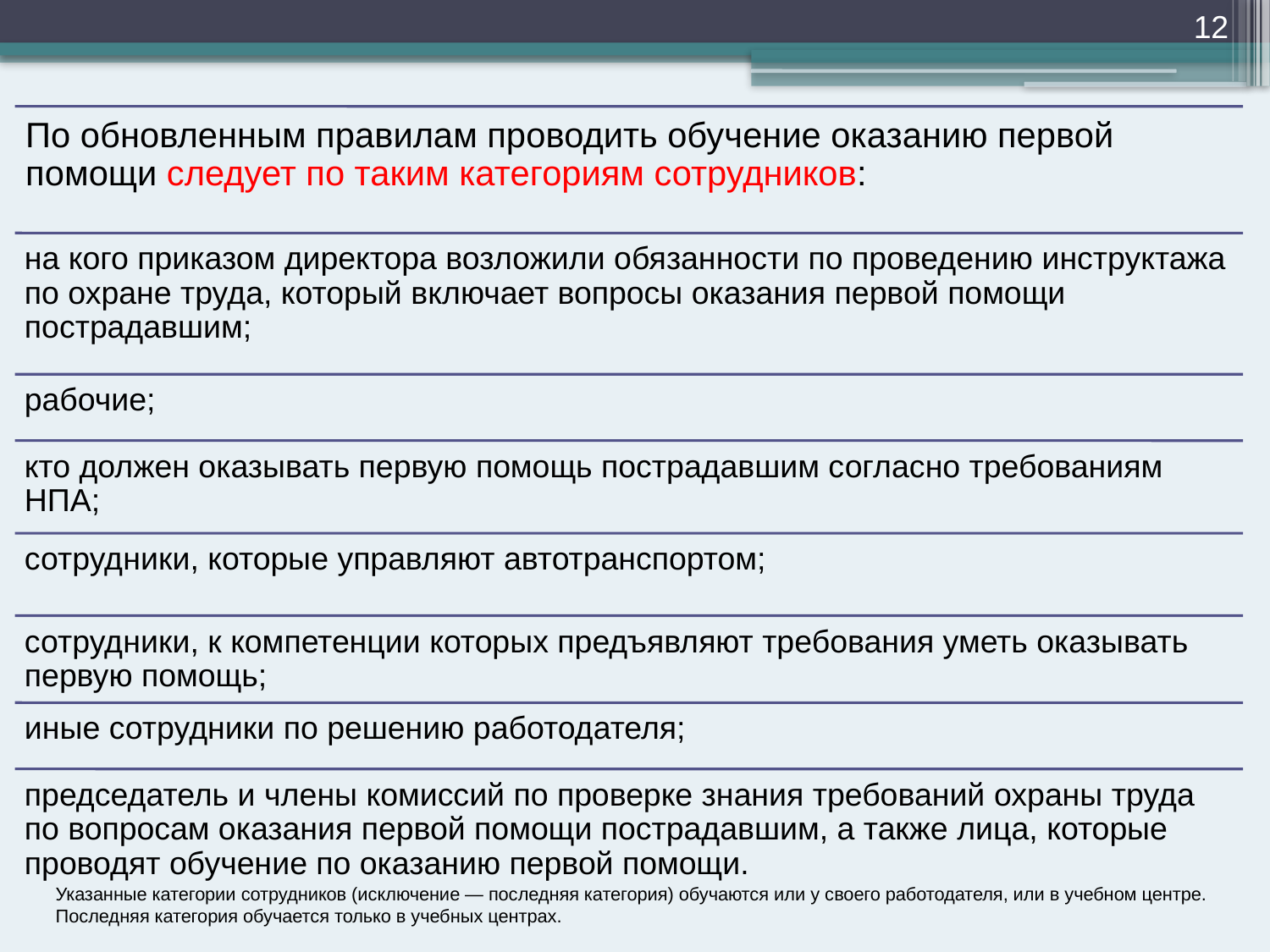

12
По обновленным правилам проводить обучение оказанию первой помощи следует по таким категориям сотрудников:
на кого приказом директора возложили обязанности по проведению инструктажа по охране труда, который включает вопросы оказания первой помощи пострадавшим;
рабочие;
кто должен оказывать первую помощь пострадавшим согласно требованиям НПА;
сотрудники, которые управляют автотранспортом;
сотрудники, к компетенции которых предъявляют требования уметь оказывать первую помощь;
иные сотрудники по решению работодателя;
председатель и члены комиссий по проверке знания требований охраны труда по вопросам оказания первой помощи пострадавшим, а также лица, которые проводят обучение по оказанию первой помощи.
Указанные категории сотрудников (исключение — последняя категория) обучаются или у своего работодателя, или в учебном центре. Последняя категория обучается только в учебных центрах.